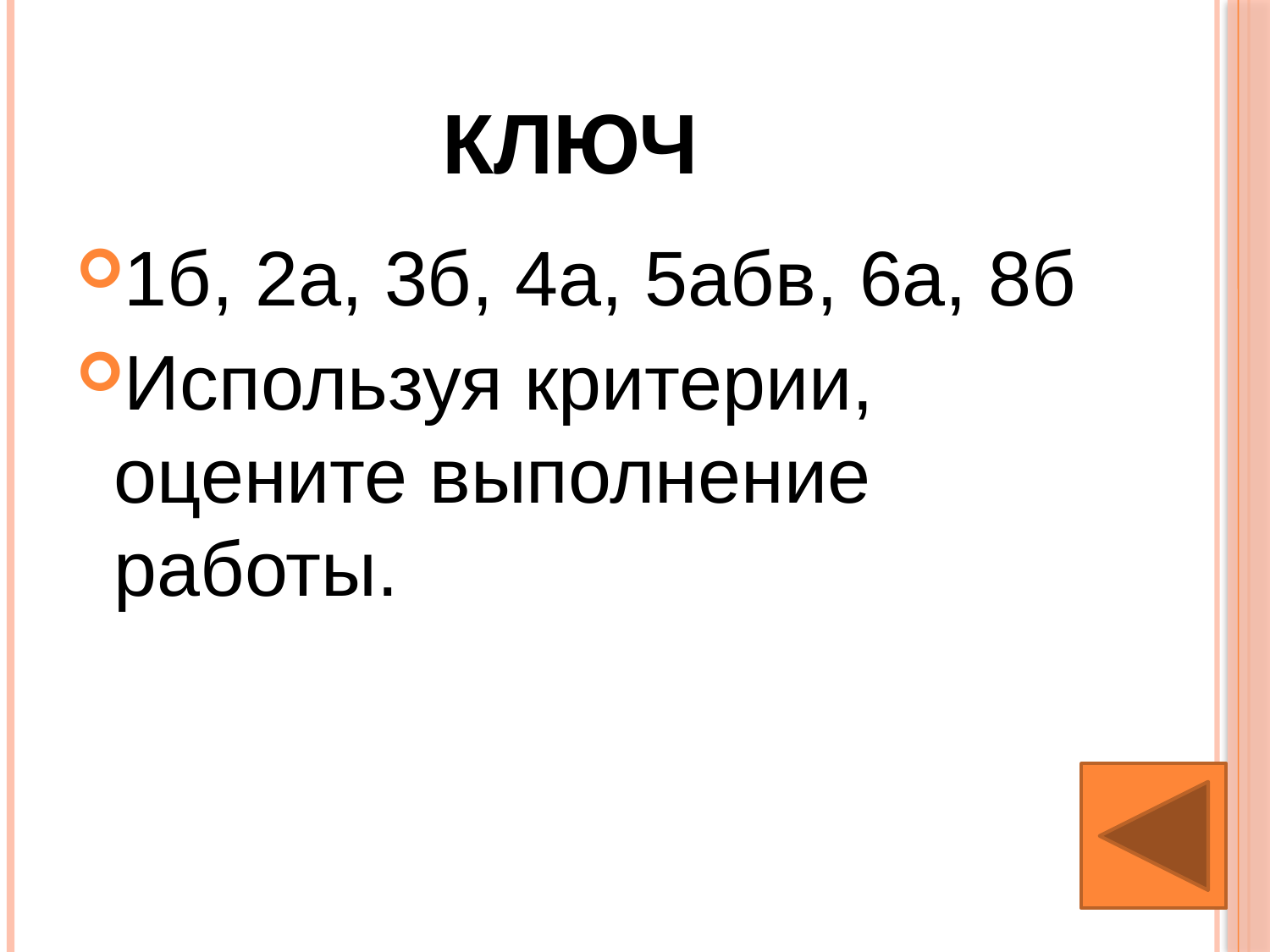

# Ключ
1б, 2а, 3б, 4а, 5абв, 6а, 8б
Используя критерии, оцените выполнение работы.